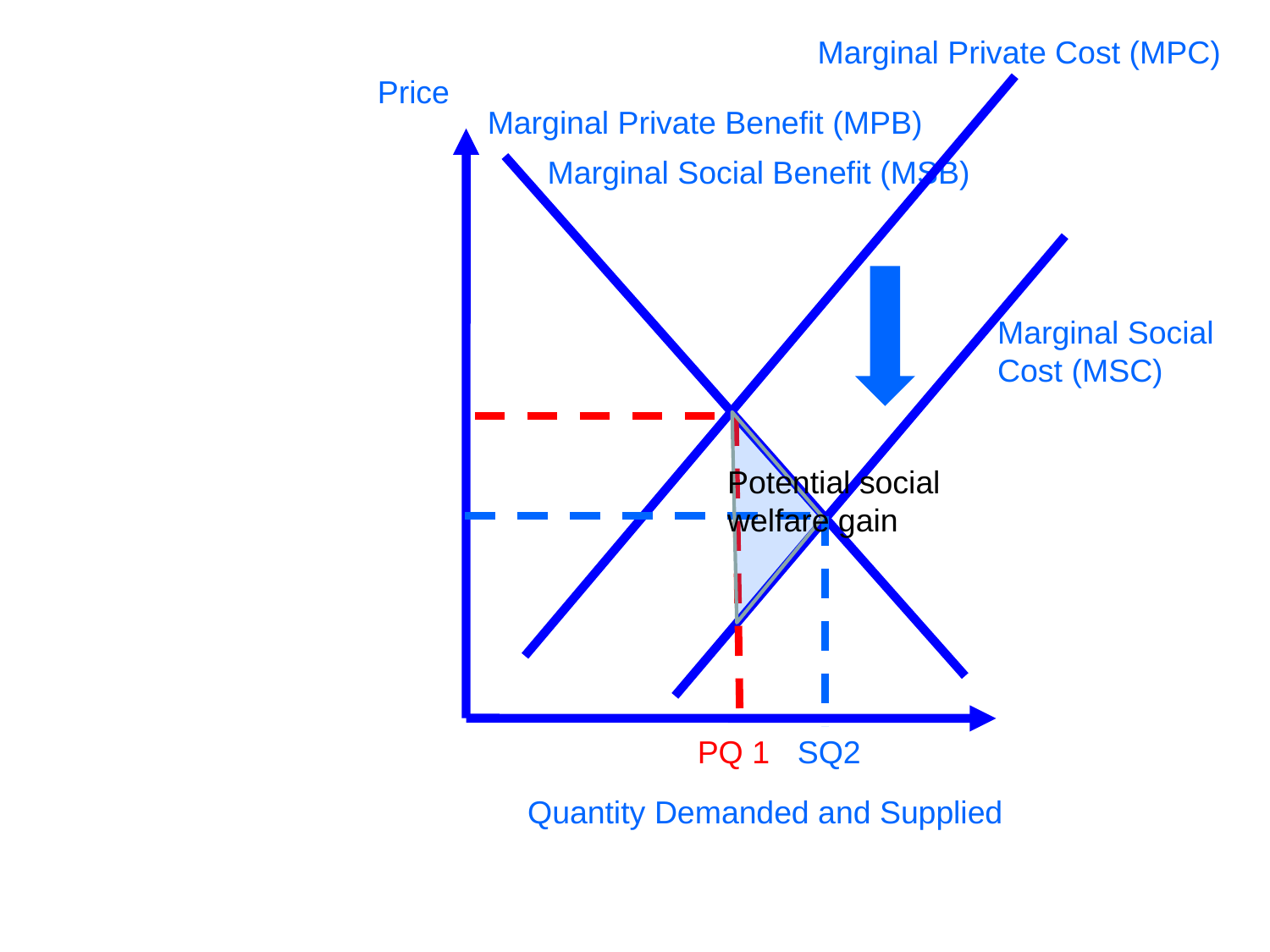

Marginal Private Cost (MPC)
Price

Marginal Private Benefit (MPB)

Marginal Social Benefit (MSB)

Marginal Social Cost (MSC)

Potential social welfare gain

PQ 1
SQ2
Quantity Demanded and Supplied